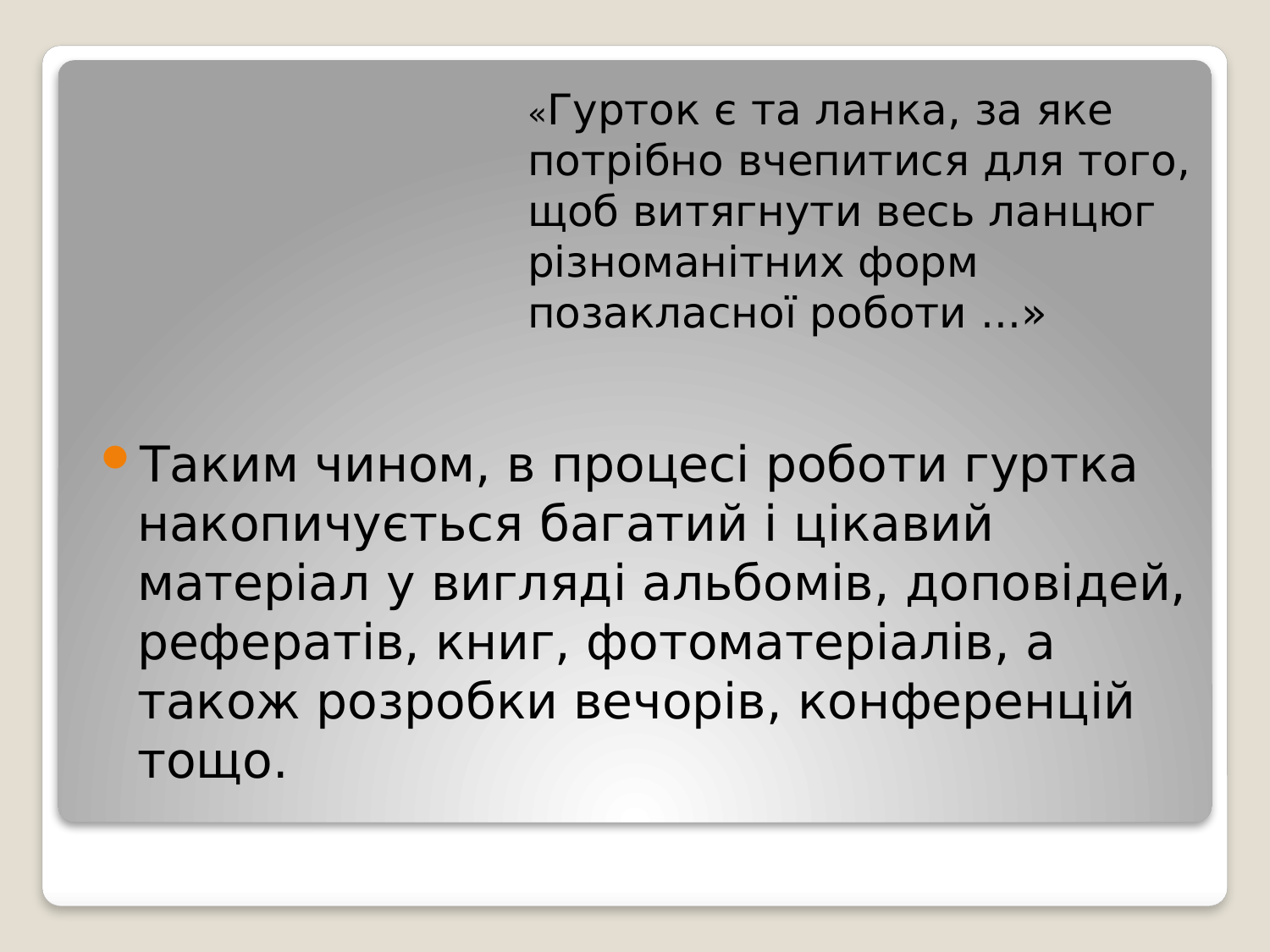

«Гурток є та ланка, за яке потрібно вчепитися для того, щоб витягнути весь ланцюг різноманітних форм позакласної роботи ...»

Таким чином, в процесі роботи гуртка накопичується багатий і цікавий матеріал у вигляді альбомів, доповідей, рефератів, книг, фотоматеріалів, а також розробки вечорів, конференцій тощо.